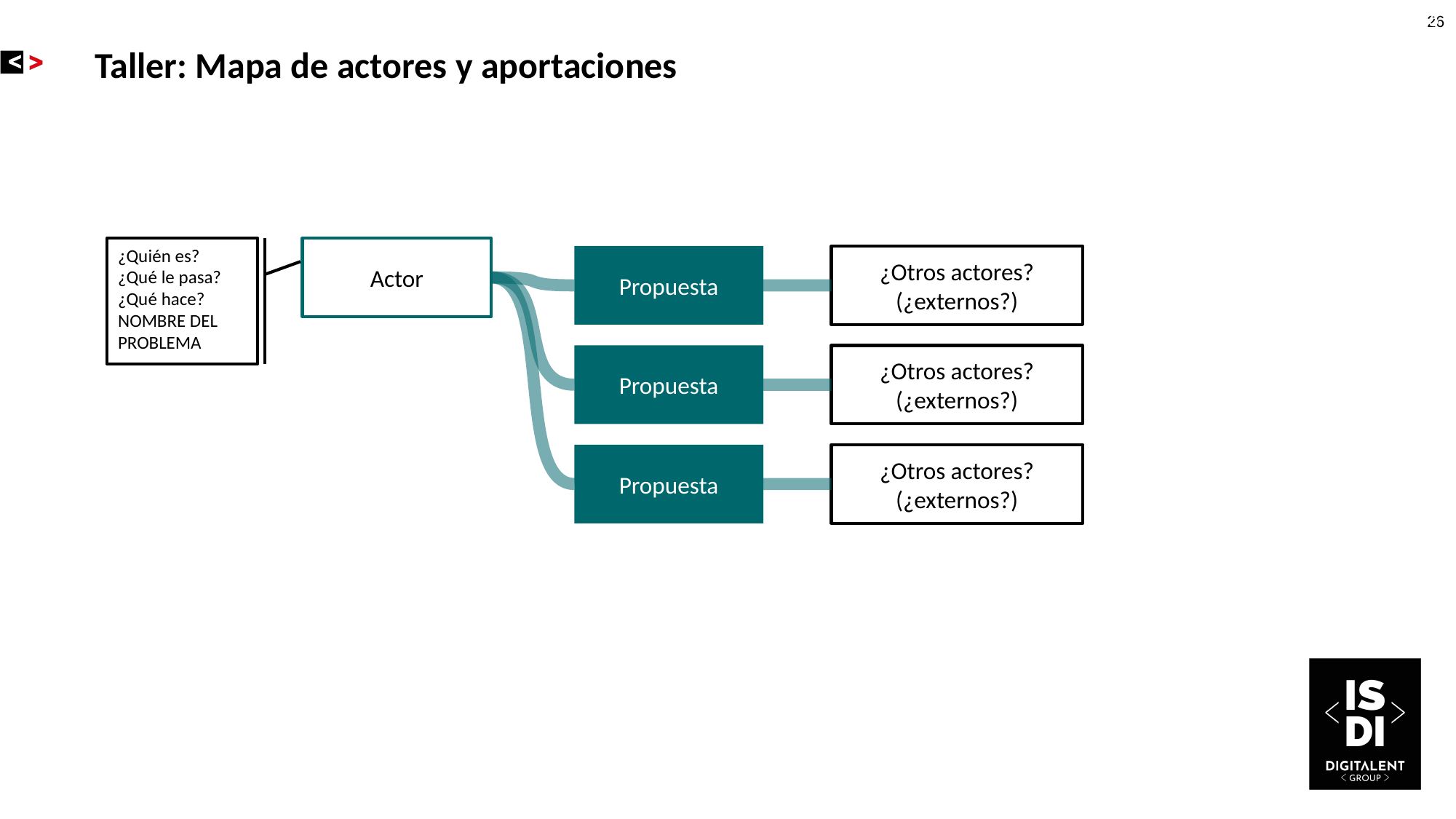

26
Taller: Mapa de actores y aportaciones
Actor
¿Quién es?
¿Qué le pasa?
¿Qué hace?
NOMBRE DEL PROBLEMA
Propuesta
¿Otros actores?
(¿externos?)
Propuesta
¿Otros actores?
(¿externos?)
Propuesta
¿Otros actores?
(¿externos?)